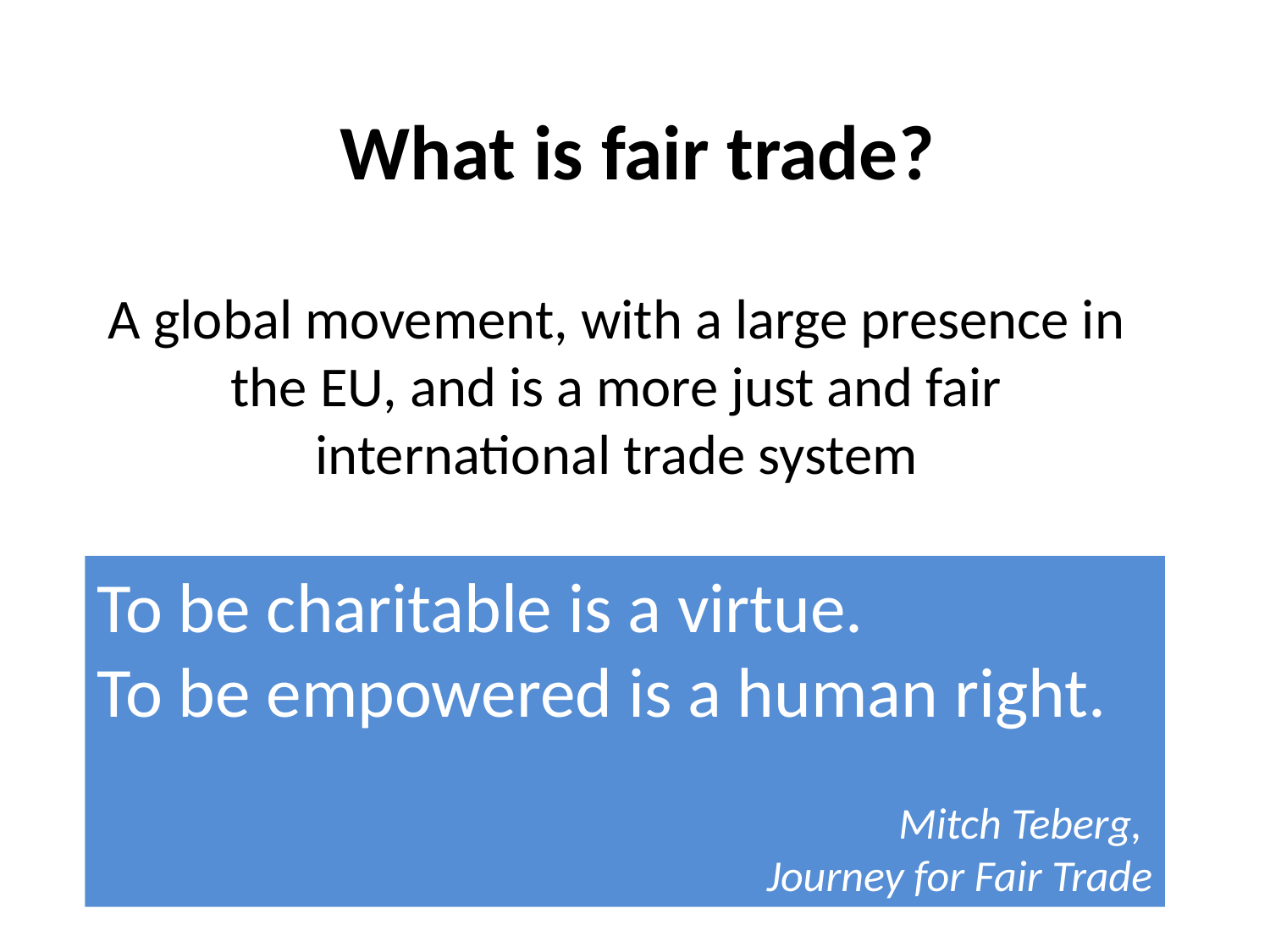

# What is fair trade?
A global movement, with a large presence in the EU, and is a more just and fair international trade system
To be charitable is a virtue.
To be empowered is a human right.

Mitch Teberg,
Journey for Fair Trade